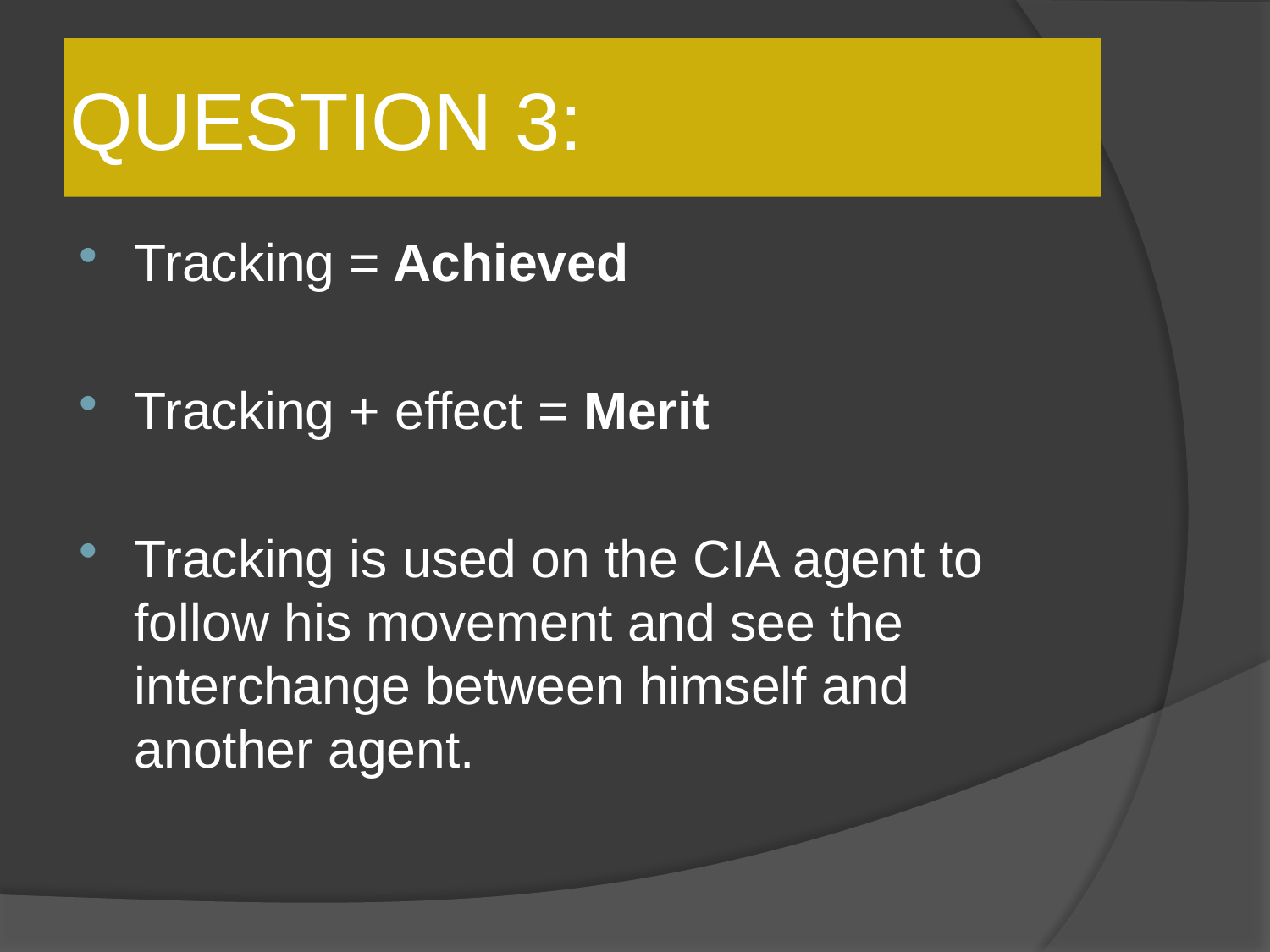

# QUESTION 3:
Tracking = Achieved

Tracking + effect = Merit

Tracking is used on the CIA agent to follow his movement and see the interchange between himself and another agent.